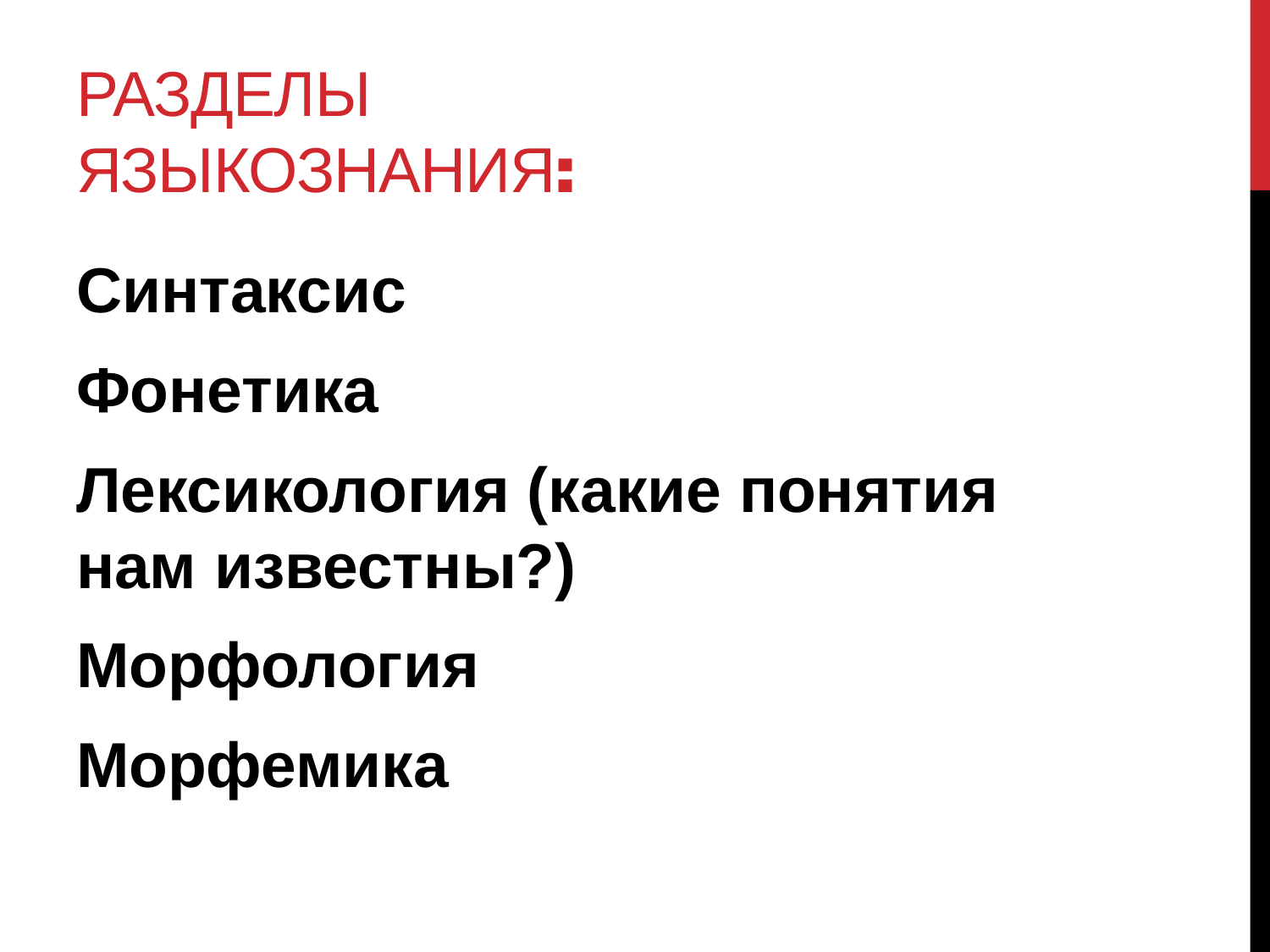

# Разделы языкознания:
Синтаксис
Фонетика
Лексикология (какие понятия нам известны?)
Морфология
Морфемика